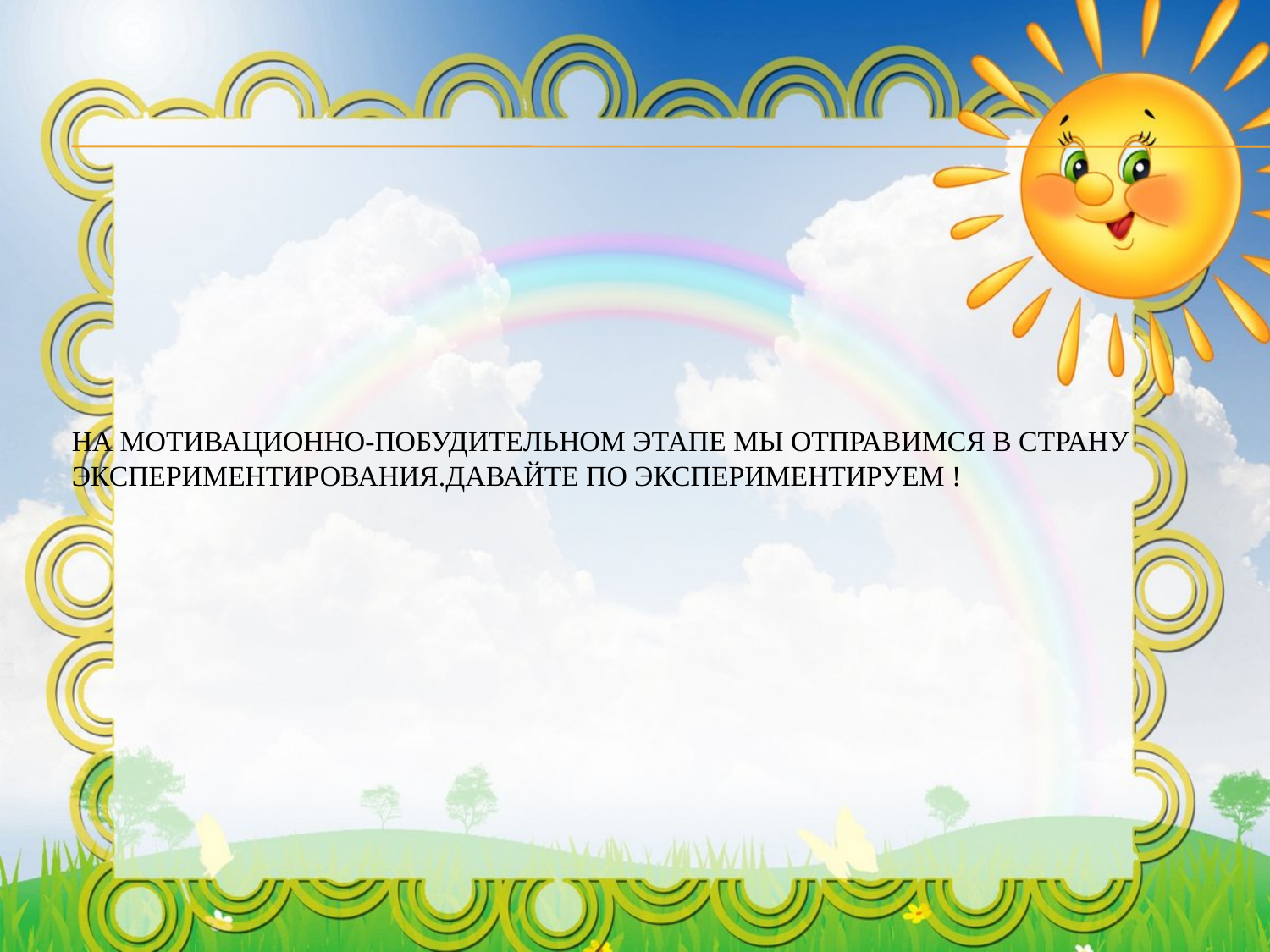

# На мотивационно-побудительном этапе мы отправимся в страну экспериментирования.Давайте по экспериментируем !